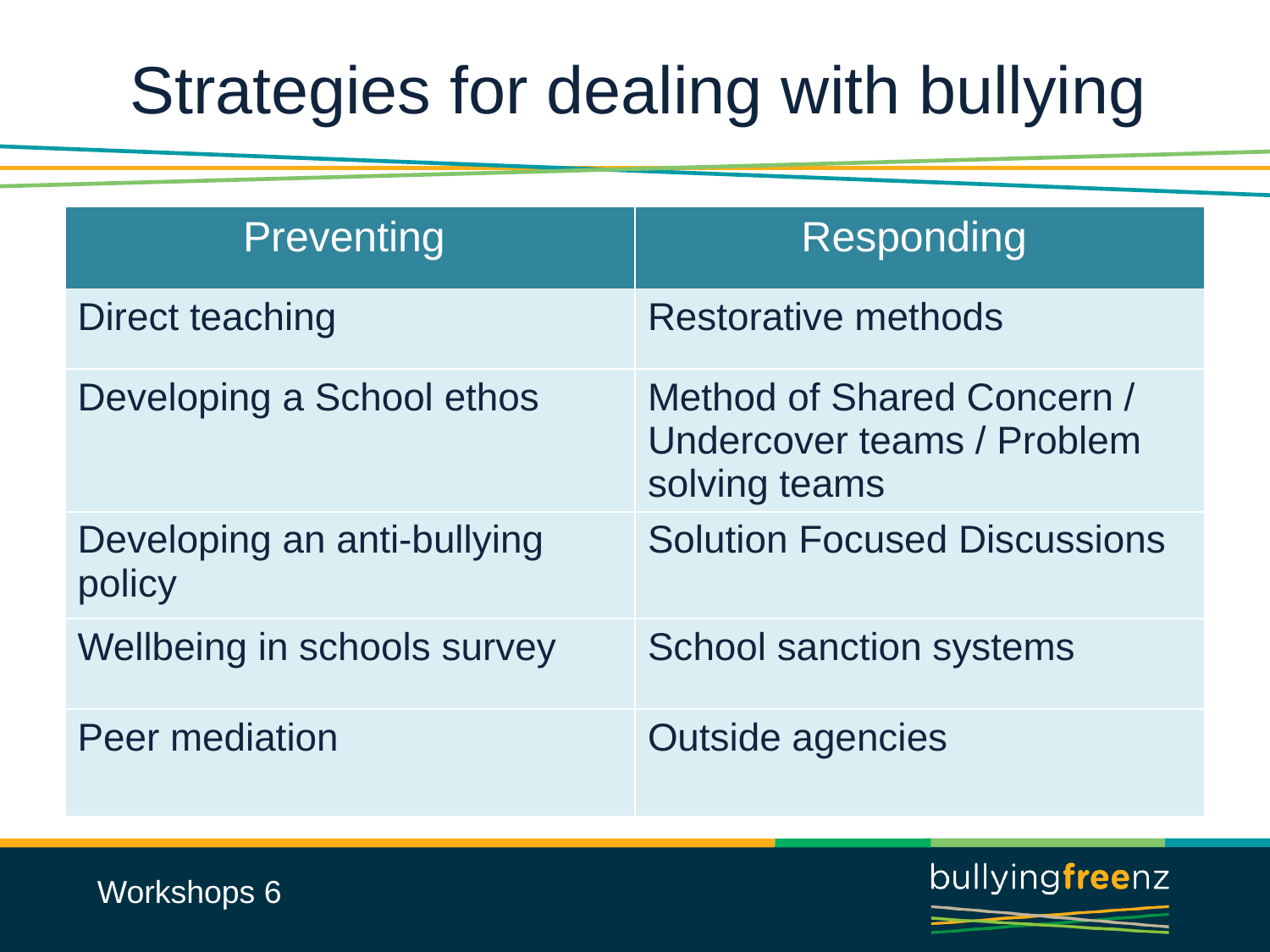

# Strategies for dealing with bullying
| Preventing | Responding |
| --- | --- |
| Direct teaching | Restorative methods |
| Developing a School ethos | Method of Shared Concern / Undercover teams / Problem solving teams |
| Developing an anti-bullying policy | Solution Focused Discussions |
| Wellbeing in schools survey | School sanction systems |
| Peer mediation | Outside agencies |
Workshops 6